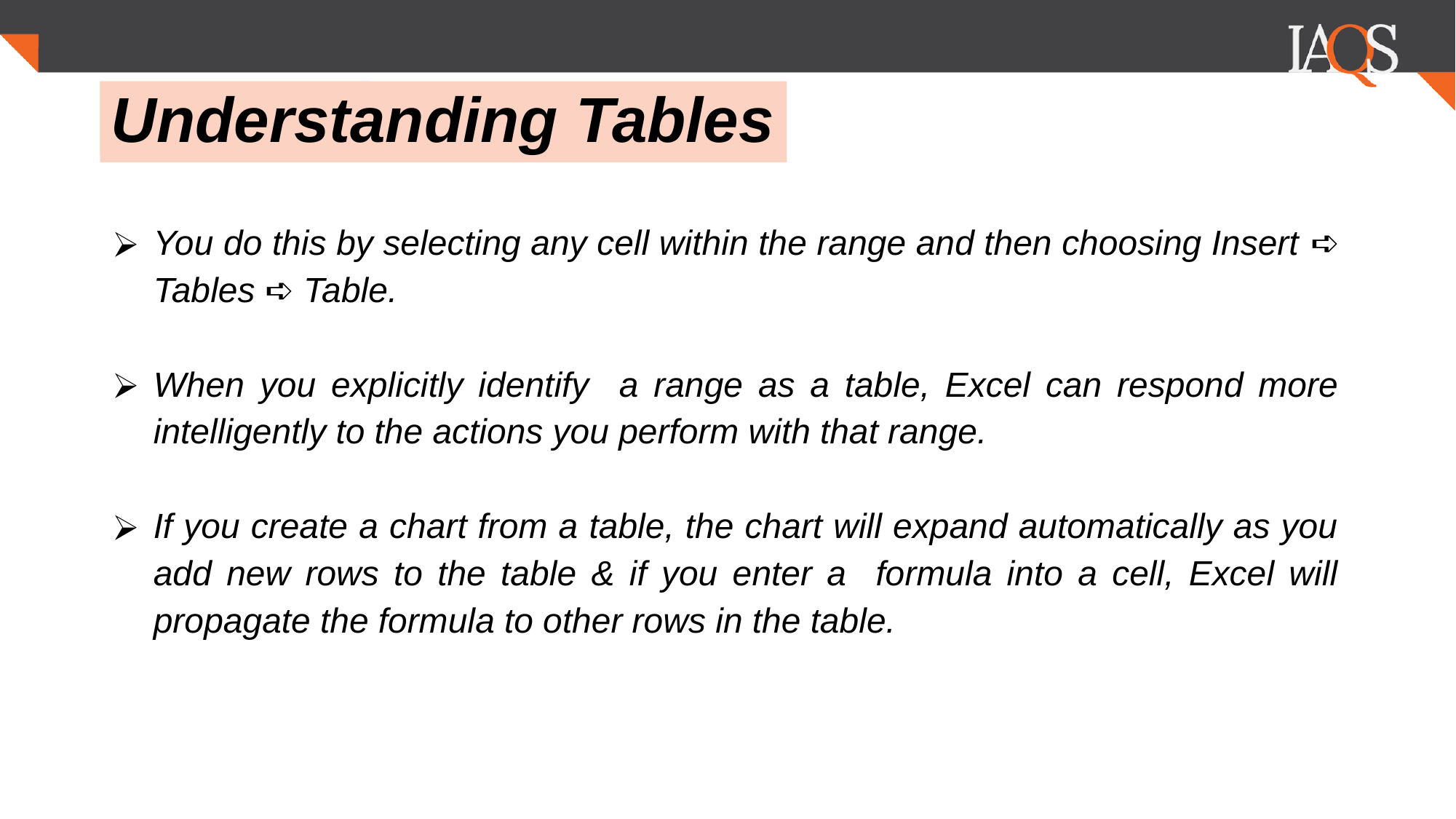

.

# Understanding Tables
You do this by selecting any cell within the range and then choosing Insert ➪ Tables ➪ Table.

When you explicitly identify  a range as a table, Excel can respond more intelligently to the actions you perform with that range.

If you create a chart from a table, the chart will expand automatically as you add new rows to the table & if you enter a  formula into a cell, Excel will propagate the formula to other rows in the table.